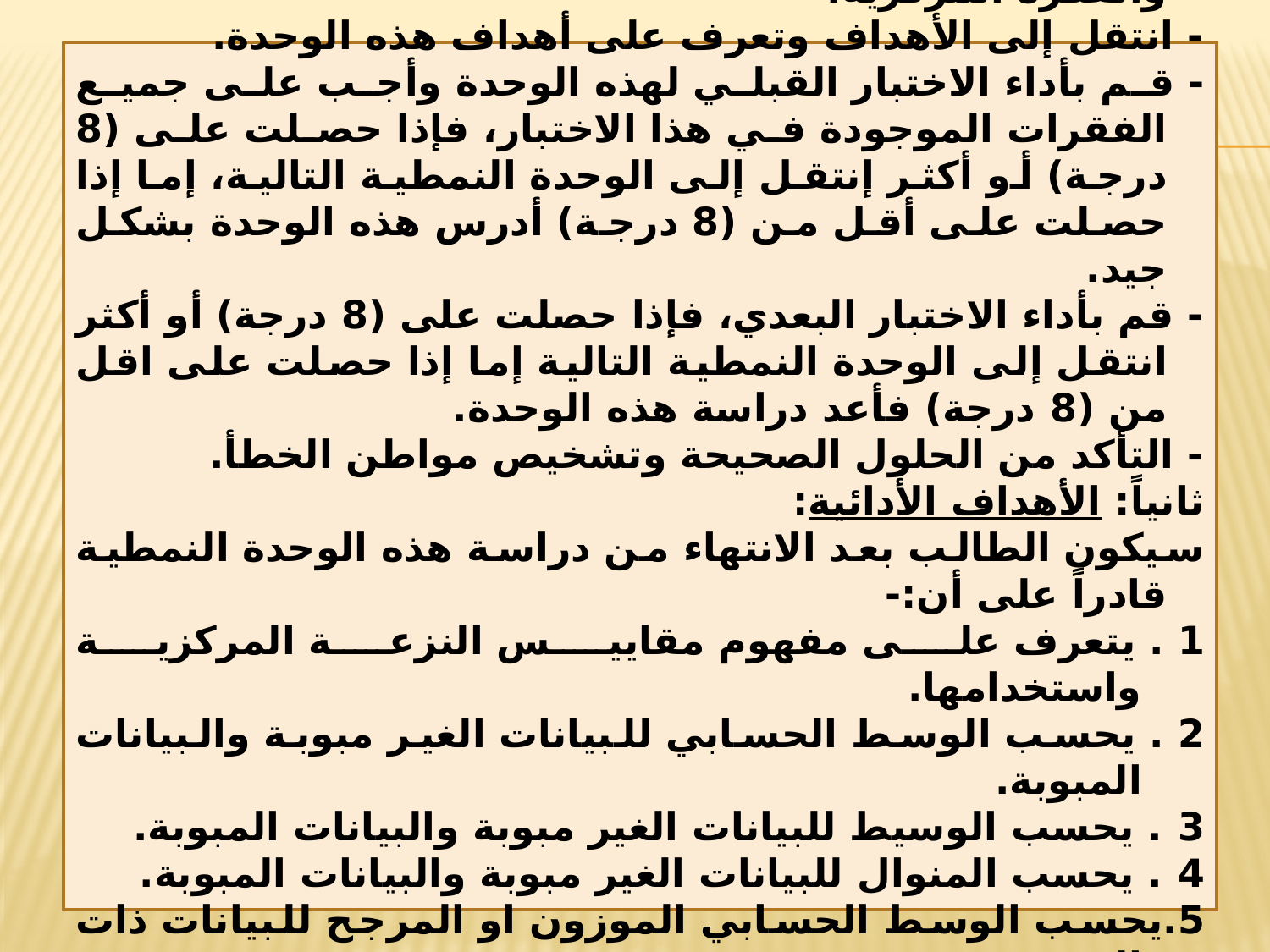

4 . التعليمات:
- ادرس النظرة الشاملة وأطلع بشكل جيد على المبررات والفكرة المركزية.
- انتقل إلى الأهداف وتعرف على أهداف هذه الوحدة.
- قم بأداء الاختبار القبلي لهذه الوحدة وأجب على جميع الفقرات الموجودة في هذا الاختبار، فإذا حصلت على (8 درجة) أو أكثر إنتقل إلى الوحدة النمطية التالية، إما إذا حصلت على أقل من (8 درجة) أدرس هذه الوحدة بشكل جيد.
- قم بأداء الاختبار البعدي، فإذا حصلت على (8 درجة) أو أكثر انتقل إلى الوحدة النمطية التالية إما إذا حصلت على اقل من (8 درجة) فأعد دراسة هذه الوحدة.
- التأكد من الحلول الصحيحة وتشخيص مواطن الخطأ.
ثانياً: الأهداف الأدائية:
	سيكون الطالب بعد الانتهاء من دراسة هذه الوحدة النمطية قادراً على أن:-
1 . يتعرف على مفهوم مقاييس النزعة المركزية واستخدامها.
2 . يحسب الوسط الحسابي للبيانات الغير مبوبة والبيانات المبوبة.
3 . يحسب الوسيط للبيانات الغير مبوبة والبيانات المبوبة.
4 . يحسب المنوال للبيانات الغير مبوبة والبيانات المبوبة.
5.يحسب الوسط الحسابي الموزون او المرجح للبيانات ذات الاهمية
6 . يستخرج أي من هذه المقاييس أو المتوسطات من خلال العلاقة التي تربط بينها.